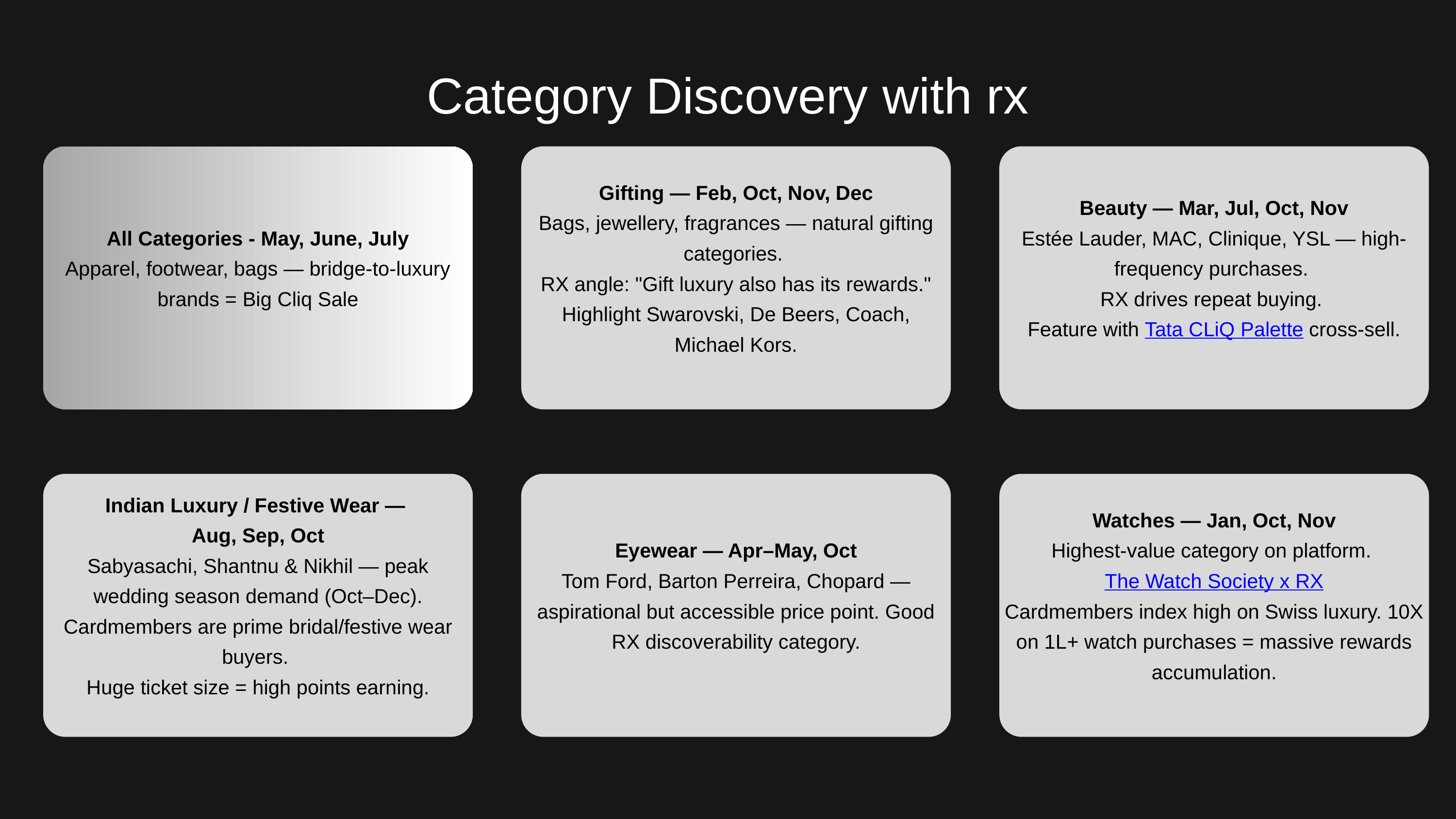

Category Discovery with rx

All Categories - May, June, July
Apparel, footwear, bags — bridge-to-luxury brands = Big Cliq Sale

Gifting — Feb, Oct, Nov, Dec
Bags, jewellery, fragrances — natural gifting categories.
RX angle: "Gift luxury also has its rewards." Highlight Swarovski, De Beers, Coach, Michael Kors.

Beauty — Mar, Jul, Oct, Nov
Estée Lauder, MAC, Clinique, YSL — high-frequency purchases.
RX drives repeat buying.
Feature with Tata CLiQ Palette cross-sell.

Indian Luxury / Festive Wear —
Aug, Sep, Oct
Sabyasachi, Shantnu & Nikhil — peak wedding season demand (Oct–Dec). Cardmembers are prime bridal/festive wear buyers.
Huge ticket size = high points earning.

Eyewear — Apr–May, Oct
Tom Ford, Barton Perreira, Chopard — aspirational but accessible price point. Good RX discoverability category.

Watches — Jan, Oct, Nov
Highest-value category on platform.
The Watch Society x RX
Cardmembers index high on Swiss luxury. 10X on 1L+ watch purchases = massive rewards accumulation.